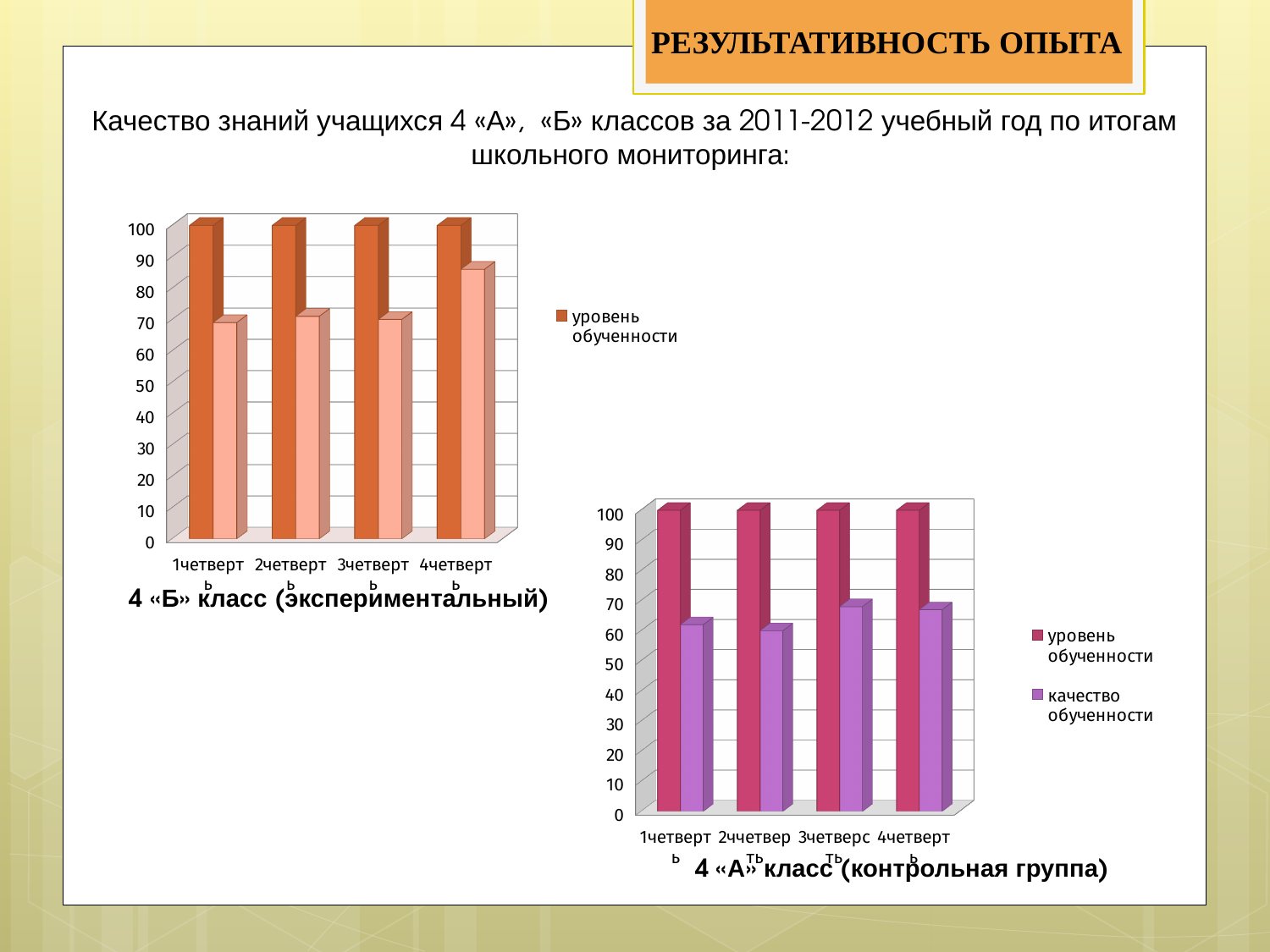

РЕЗУЛЬТАТИВНОСТЬ ОПЫТА
Качество знаний учащихся 4 «А»,  «Б» классов за 2011-2012 учебный год по итогам школьного мониторинга:

[unsupported chart]

[unsupported chart]

 4 «Б» класс (экспериментальный)
4 «А» класс (контрольная группа)